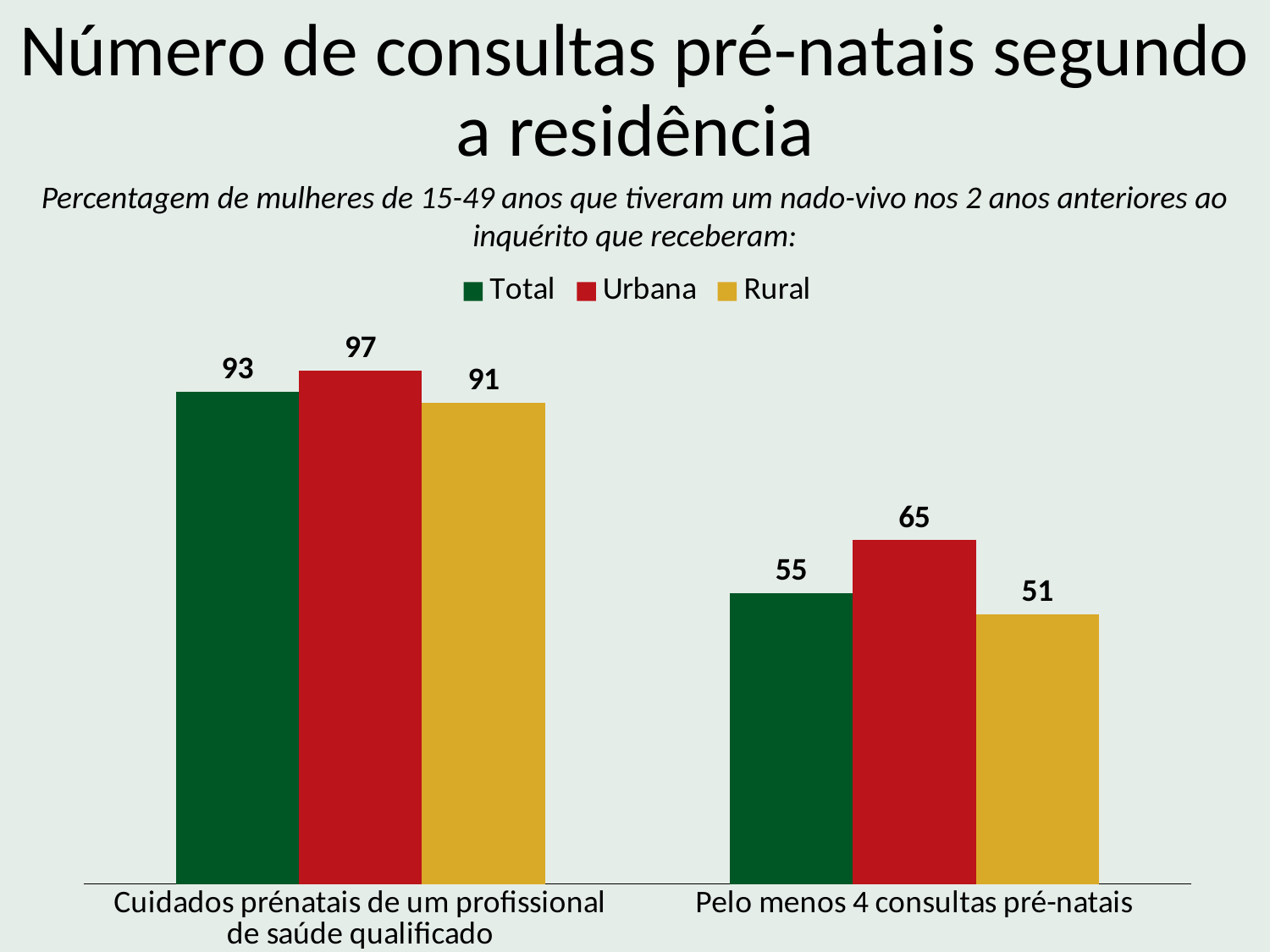

Número de consultas pré-natais segundo a residência
Percentagem de mulheres de 15-49 anos que tiveram um nado-vivo nos 2 anos anteriores ao inquérito que receberam:

### Chart

| Category | Total | Urbana | Rural |
|---|---|---|---|
| Cuidados prénatais de um profissional de saúde qualificado | 93.0 | 97.0 | 91.0 |
| Pelo menos 4 consultas pré-natais | 55.0 | 65.0 | 51.0 |